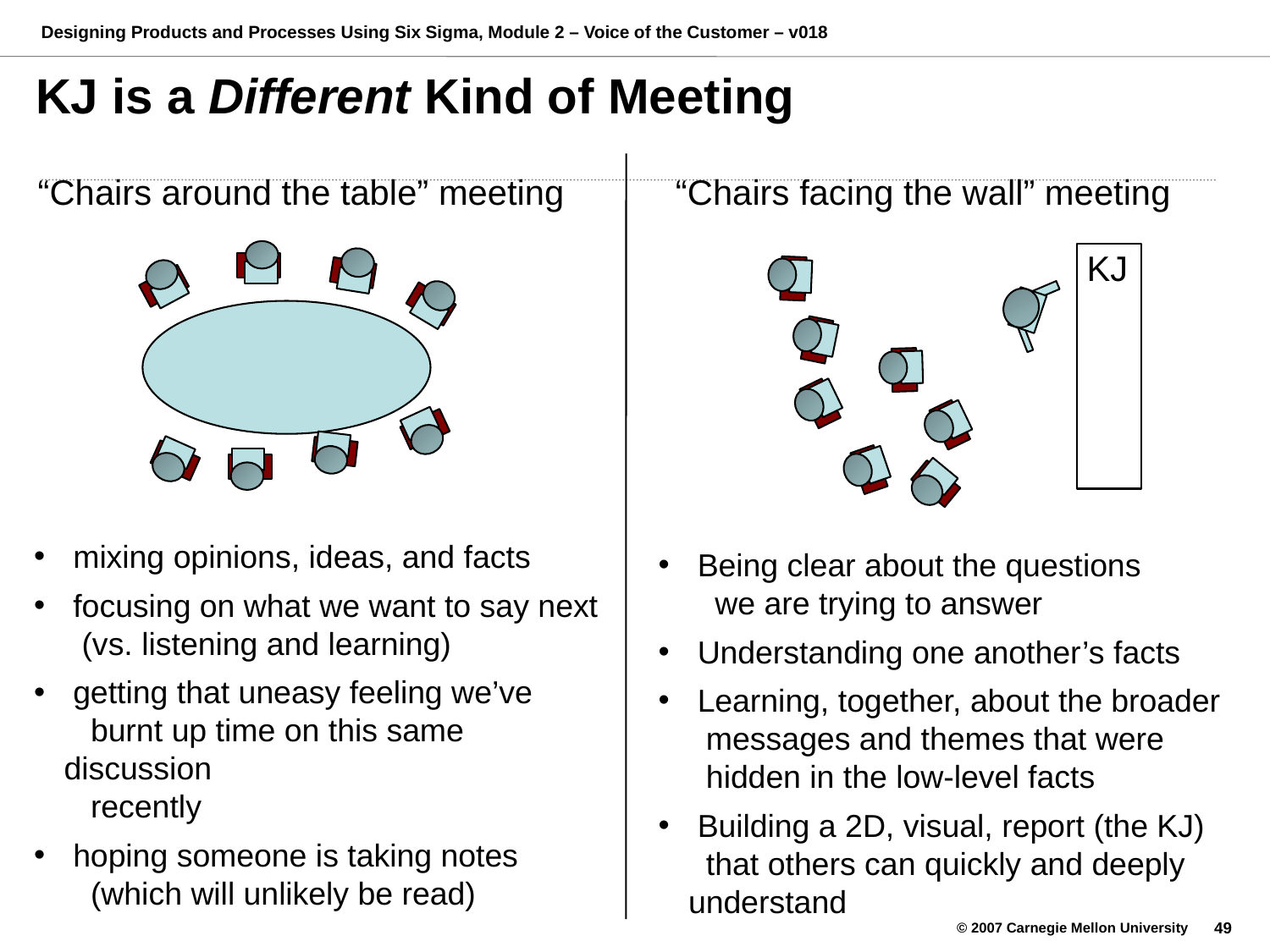

# KJ is a Different Kind of Meeting
“Chairs around the table” meeting
“Chairs facing the wall” meeting

KJ

 mixing opinions, ideas, and facts
 focusing on what we want to say next
  (vs. listening and learning)
 getting that uneasy feeling we’ve
   burnt up time on this same discussion
   recently
 hoping someone is taking notes
   (which will unlikely be read)
 Being clear about the questions
   we are trying to answer
 Understanding one another’s facts
 Learning, together, about the broader
  messages and themes that were
  hidden in the low-level facts
 Building a 2D, visual, report (the KJ)
  that others can quickly and deeply  understand